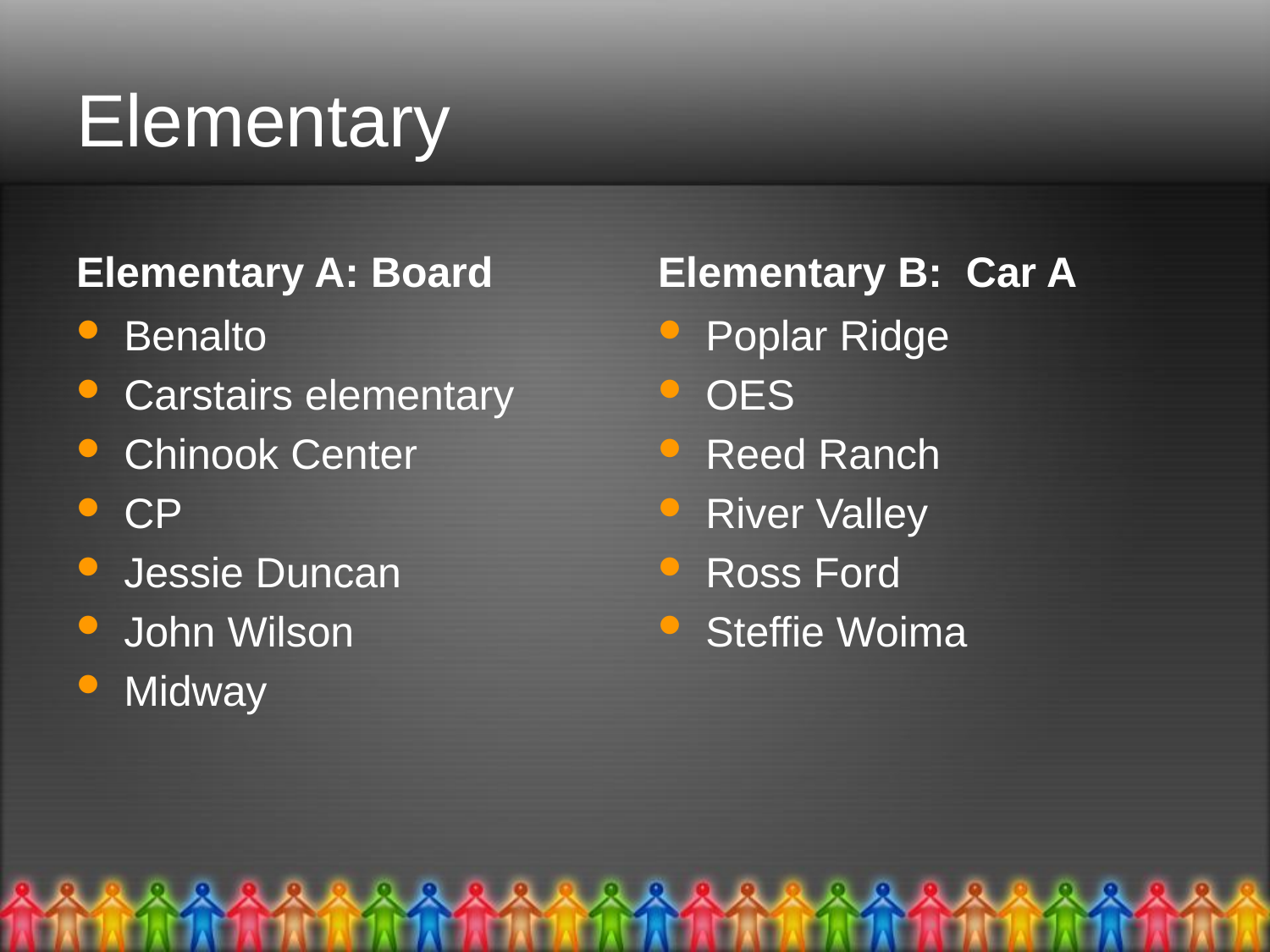

# Elementary
Elementary A: Board
Elementary B:  Car A
Benalto
Carstairs elementary
Chinook Center
CP
Jessie Duncan
John Wilson
Midway
Poplar Ridge
OES
Reed Ranch
River Valley
Ross Ford
Steffie Woima